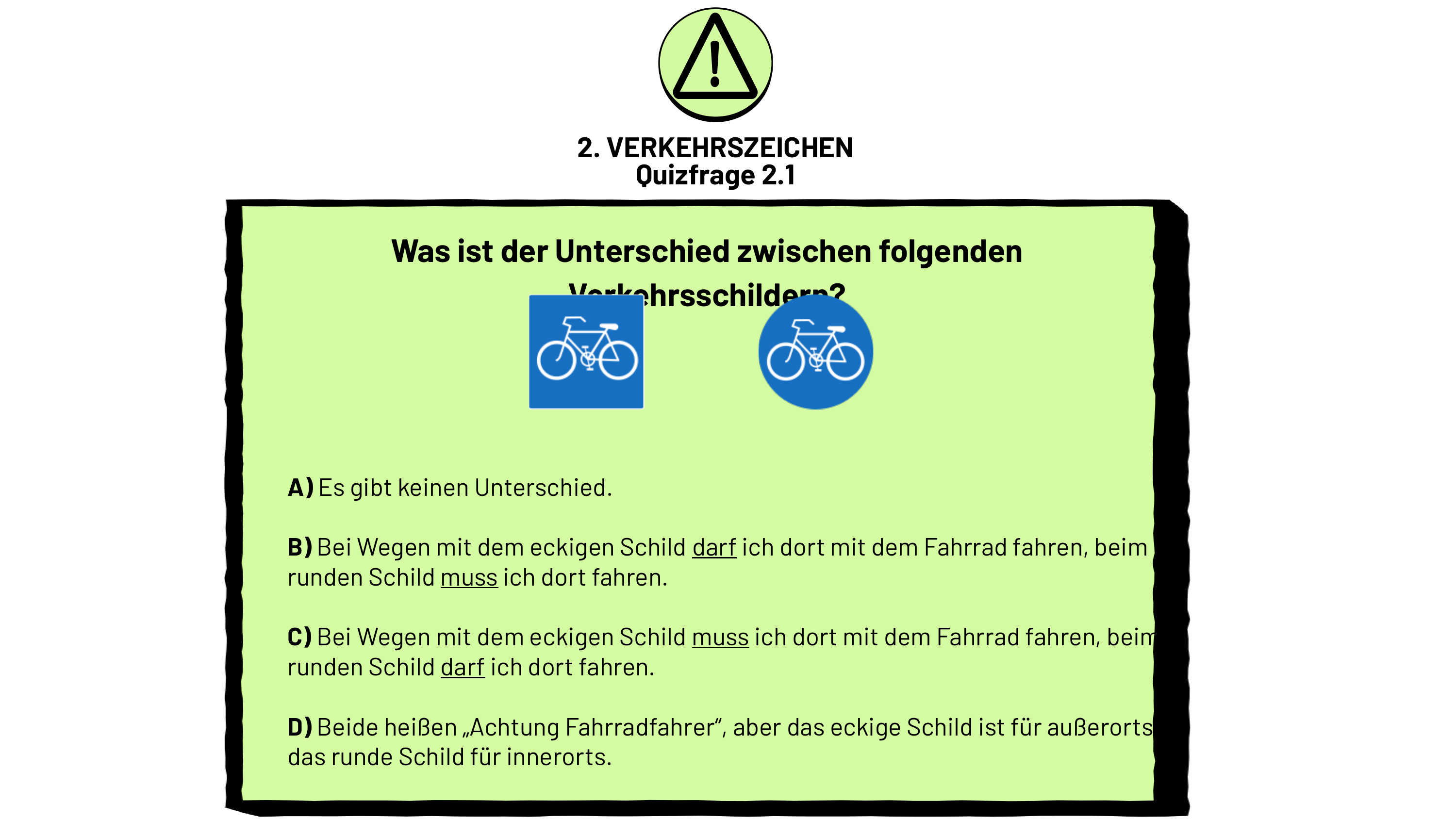

2. VERKEHRSZEICHEN
Quizfrage 2.1
Was ist der Unterschied zwischen folgenden Verkehrsschildern?

A) Es gibt keinen Unterschied.

B) Bei Wegen mit dem eckigen Schild darf ich dort mit dem Fahrrad fahren, beim runden Schild muss ich dort fahren.

C) Bei Wegen mit dem eckigen Schild muss ich dort mit dem Fahrrad fahren, beim runden Schild darf ich dort fahren.

D) Beide heißen „Achtung Fahrradfahrer“, aber das eckige Schild ist für außerorts, das runde Schild für innerorts.